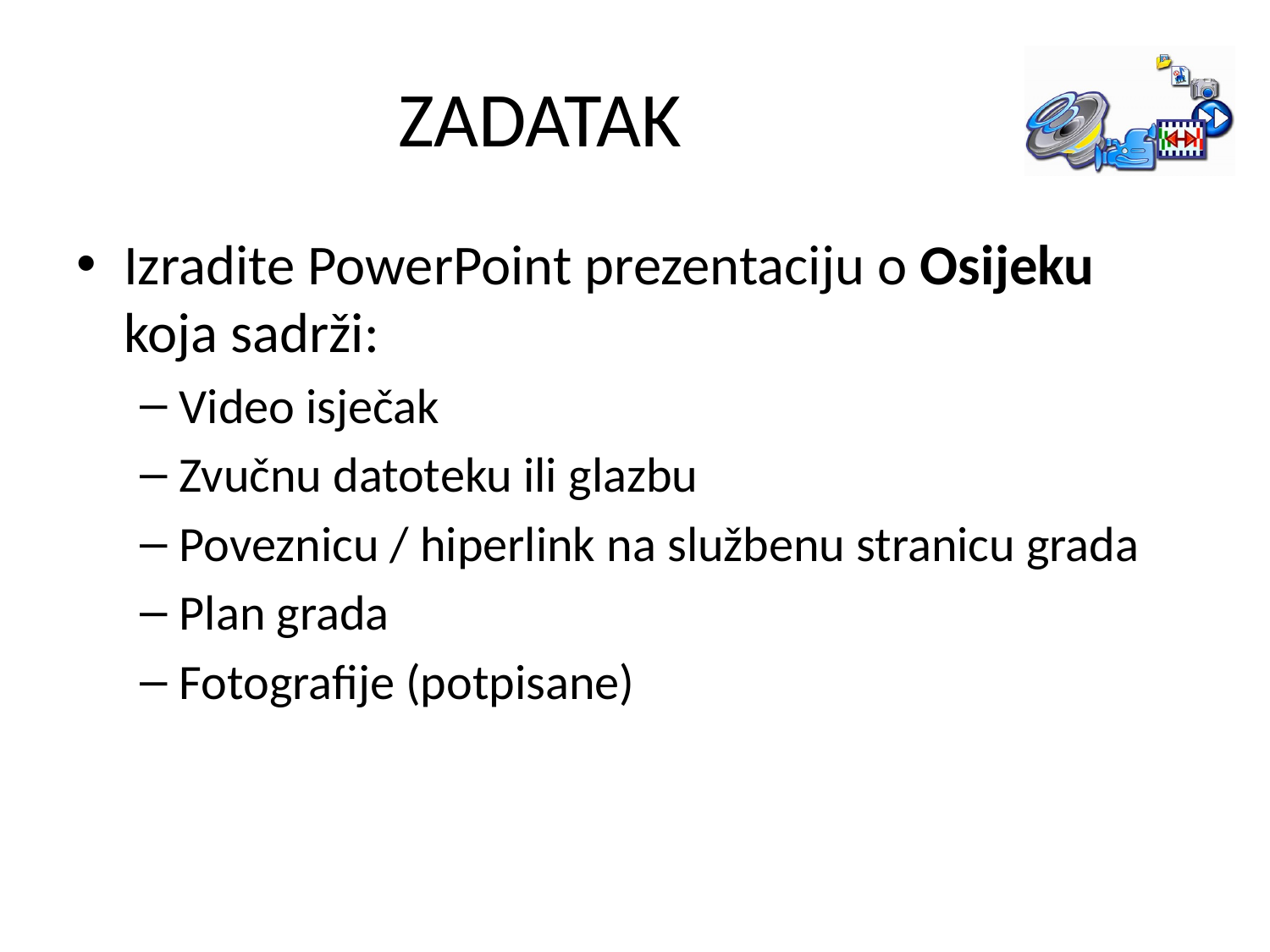

# ZADATAK
Izradite PowerPoint prezentaciju o Osijeku koja sadrži:
Video isječak
Zvučnu datoteku ili glazbu
Poveznicu / hiperlink na službenu stranicu grada
Plan grada
Fotografije (potpisane)